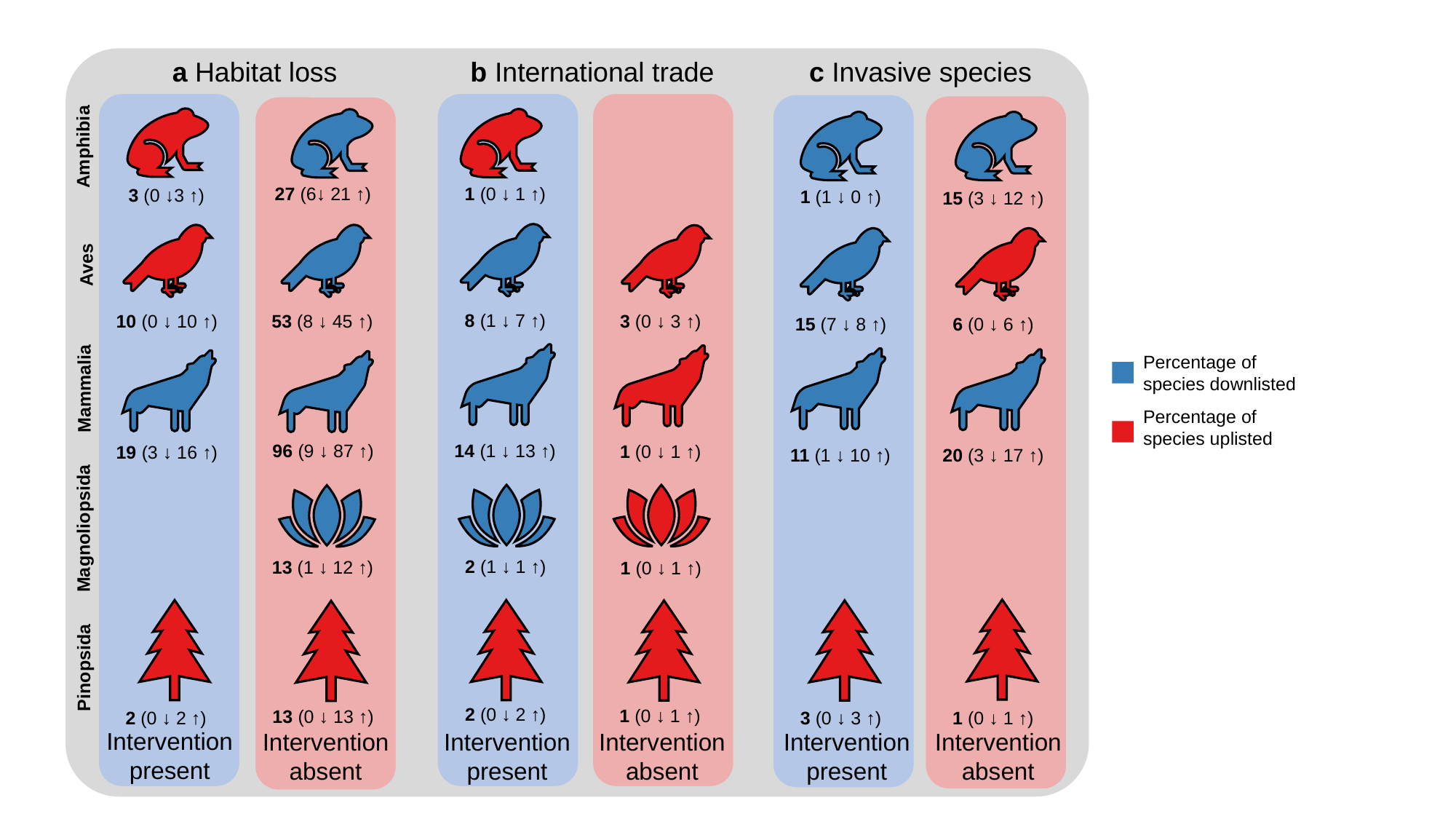

a Habitat loss
b International trade
c Invasive species

Amphibia
27 (6↓ 21 ↑)
1 (0 ↓ 1 ↑)
3 (0 ↓3 ↑)
1 (1 ↓ 0 ↑)
15 (3 ↓ 12 ↑)

Aves
8 (1 ↓ 7 ↑)
10 (0 ↓ 10 ↑)
53 (8 ↓ 45 ↑)
3 (0 ↓ 3 ↑)
15 (7 ↓ 8 ↑)
6 (0 ↓ 6 ↑)

Percentage of species downlisted

Percentage of species uplisted

Mammalia
14 (1 ↓ 13 ↑)
96 (9 ↓ 87 ↑)
1 (0 ↓ 1 ↑)
19 (3 ↓ 16 ↑)
20 (3 ↓ 17 ↑)
11 (1 ↓ 10 ↑)

Magnoliopsida
2 (1 ↓ 1 ↑)
13 (1 ↓ 12 ↑)
1 (0 ↓ 1 ↑)

Pinopsida
2 (0 ↓ 2 ↑)
1 (0 ↓ 1 ↑)
13 (0 ↓ 13 ↑)
2 (0 ↓ 2 ↑)
3 (0 ↓ 3 ↑)
1 (0 ↓ 1 ↑)
Intervention present
Intervention absent
Intervention present
Intervention absent
Intervention present
Intervention absent